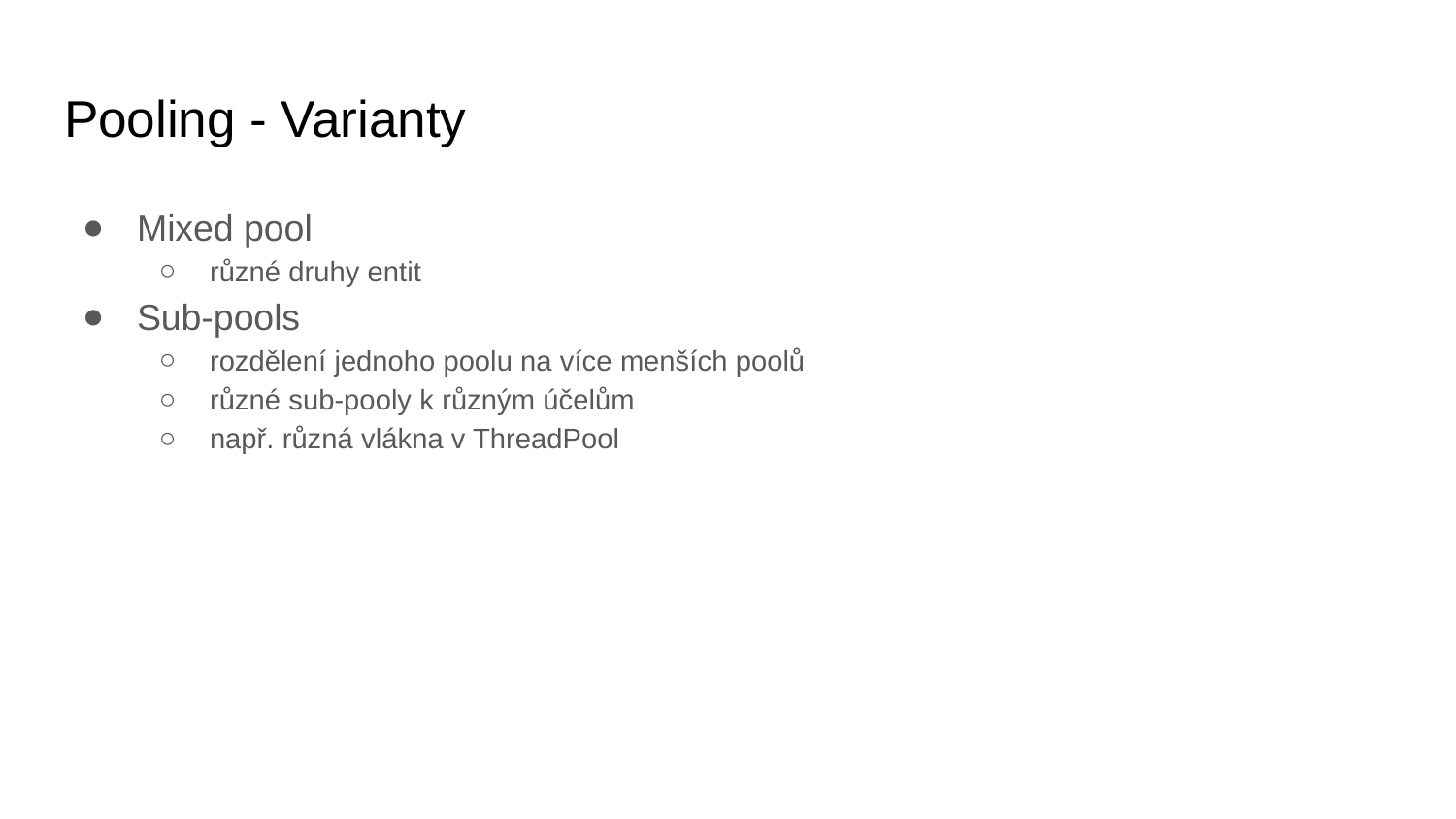

# Pooling - Varianty
Mixed pool
různé druhy entit
Sub-pools
rozdělení jednoho poolu na více menších poolů
různé sub-pooly k různým účelům
např. různá vlákna v ThreadPool